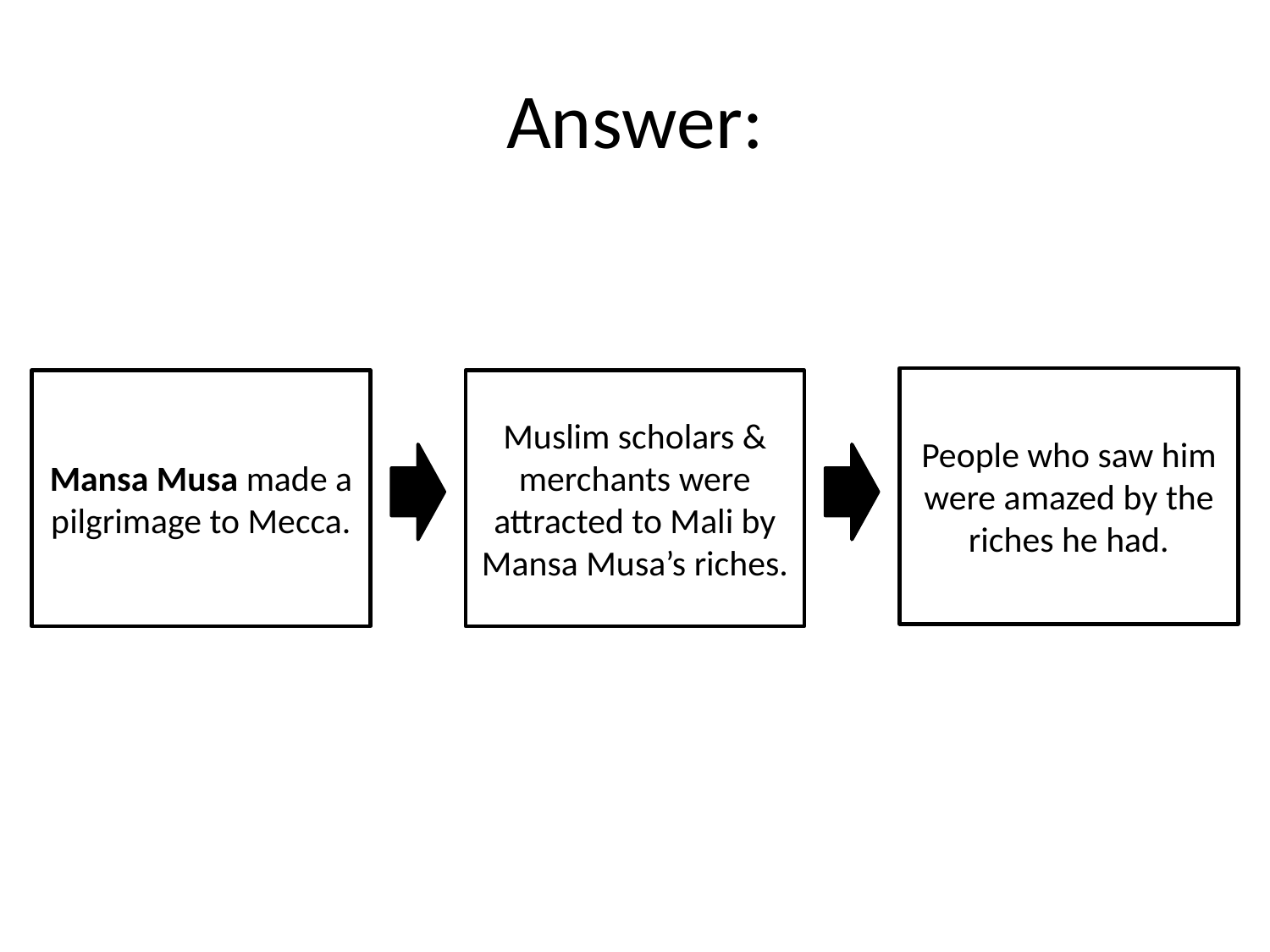

# Answer:
People who saw him were amazed by the riches he had.
Mansa Musa made a pilgrimage to Mecca.
Muslim scholars & merchants were attracted to Mali by Mansa Musa’s riches.